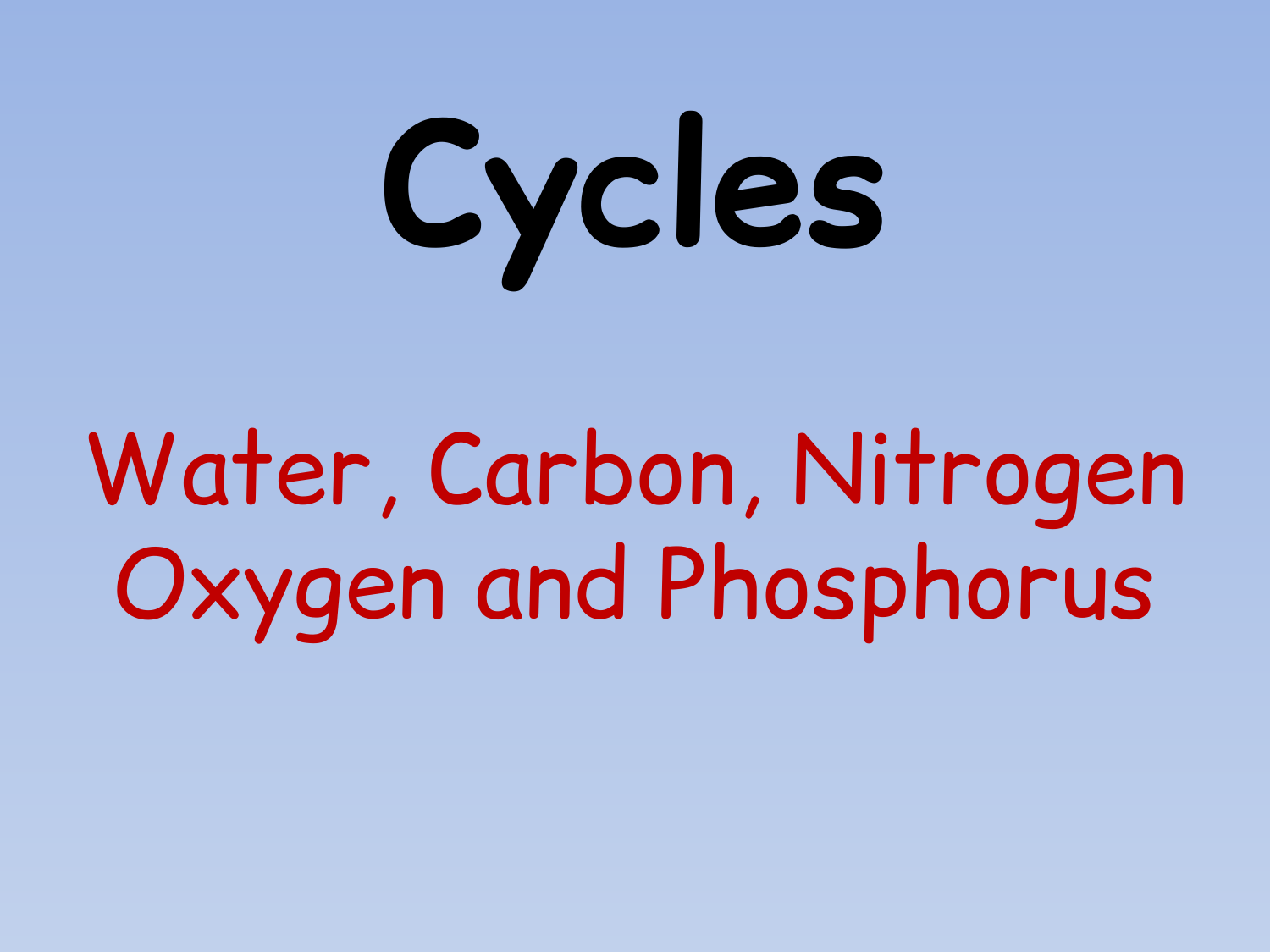

# Cycles
Water, Carbon, Nitrogen Oxygen and Phosphorus